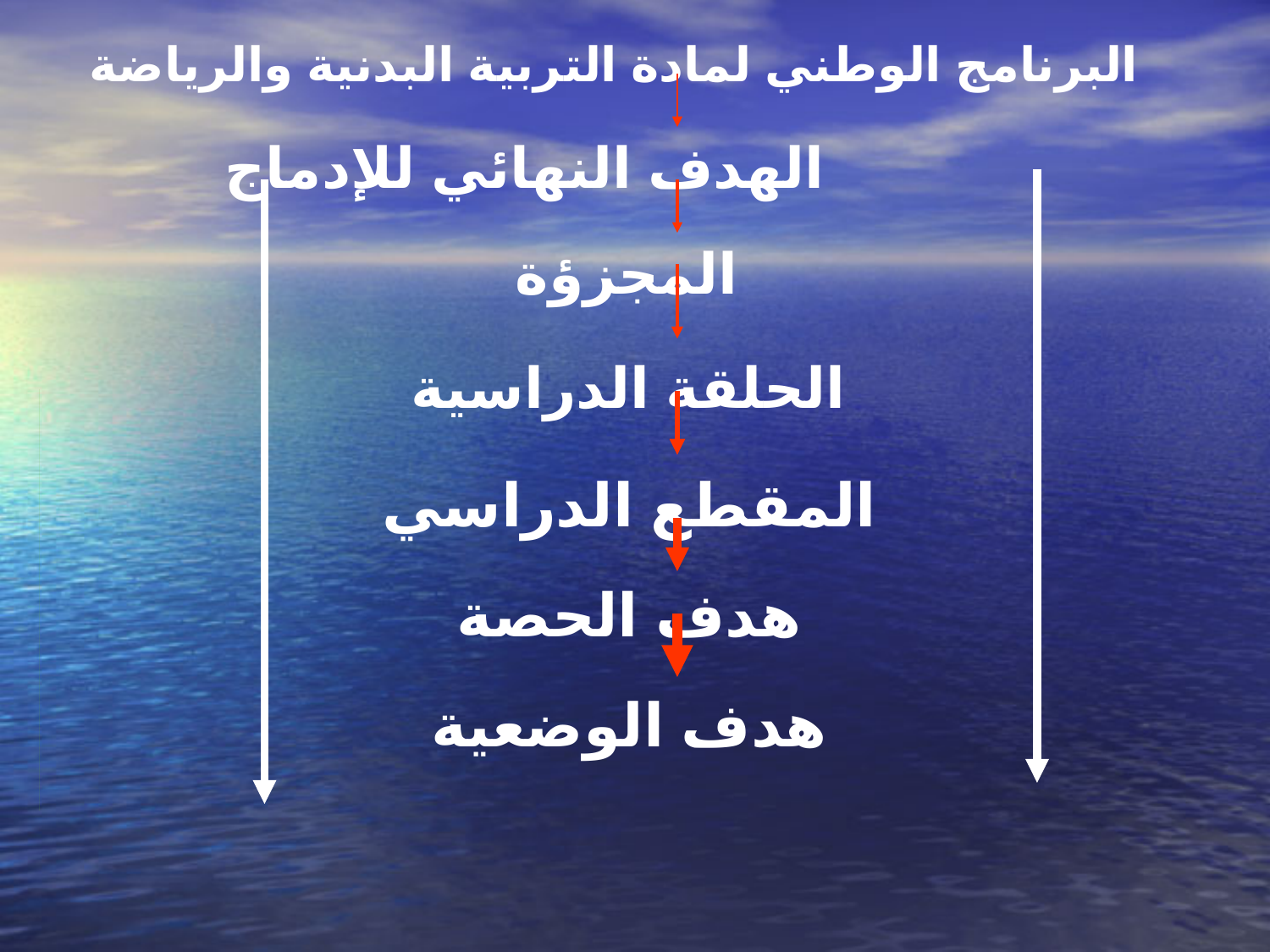

# البرنامج الوطني لمادة التربية البدنية والرياضة

الهدف النهائي للإدماج

المجزؤة

الحلقة الدراسية

المقطع الدراسي

هدف الحصة

هدف الوضعية